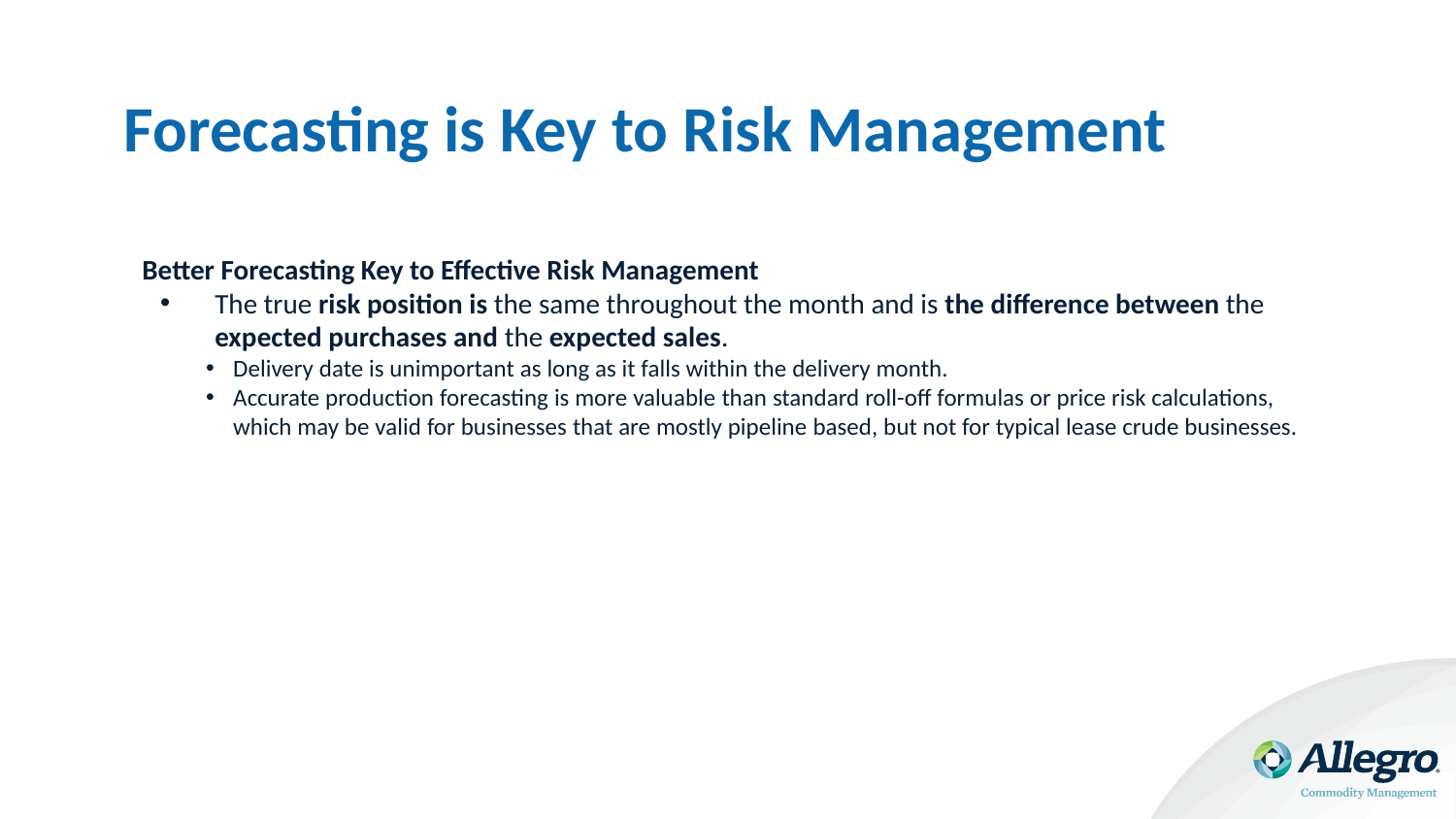

# Forecasting is Key to Risk Management

Better Forecasting Key to Effective Risk Management
The true risk position is the same throughout the month and is the difference between the expected purchases and the expected sales.
Delivery date is unimportant as long as it falls within the delivery month.
Accurate production forecasting is more valuable than standard roll-off formulas or price risk calculations, which may be valid for businesses that are mostly pipeline based, but not for typical lease crude businesses.